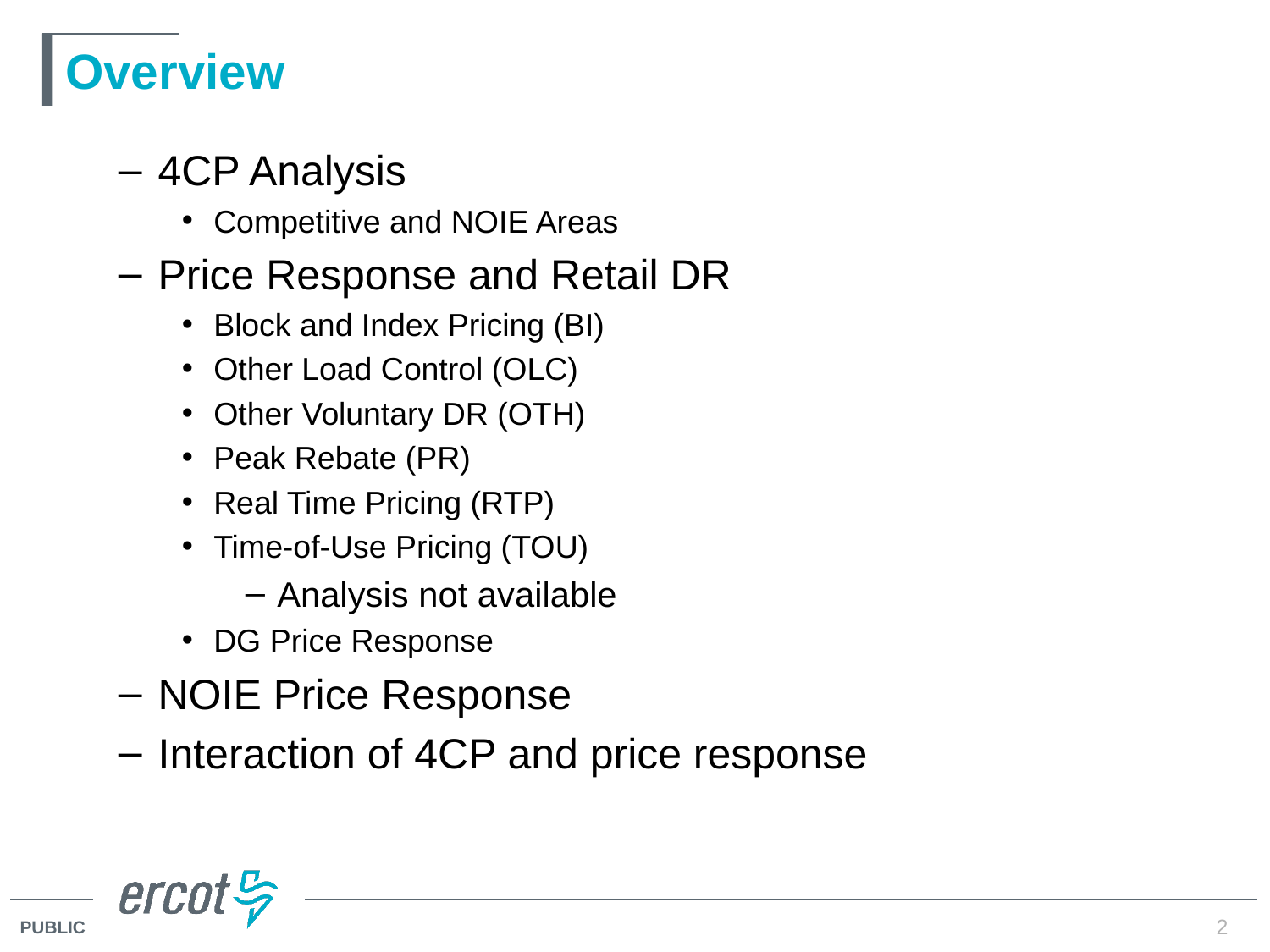

# Overview
4CP Analysis
Competitive and NOIE Areas
Price Response and Retail DR
Block and Index Pricing (BI)
Other Load Control (OLC)
Other Voluntary DR (OTH)
Peak Rebate (PR)
Real Time Pricing (RTP)
Time-of-Use Pricing (TOU)
Analysis not available
DG Price Response
NOIE Price Response
Interaction of 4CP and price response

2